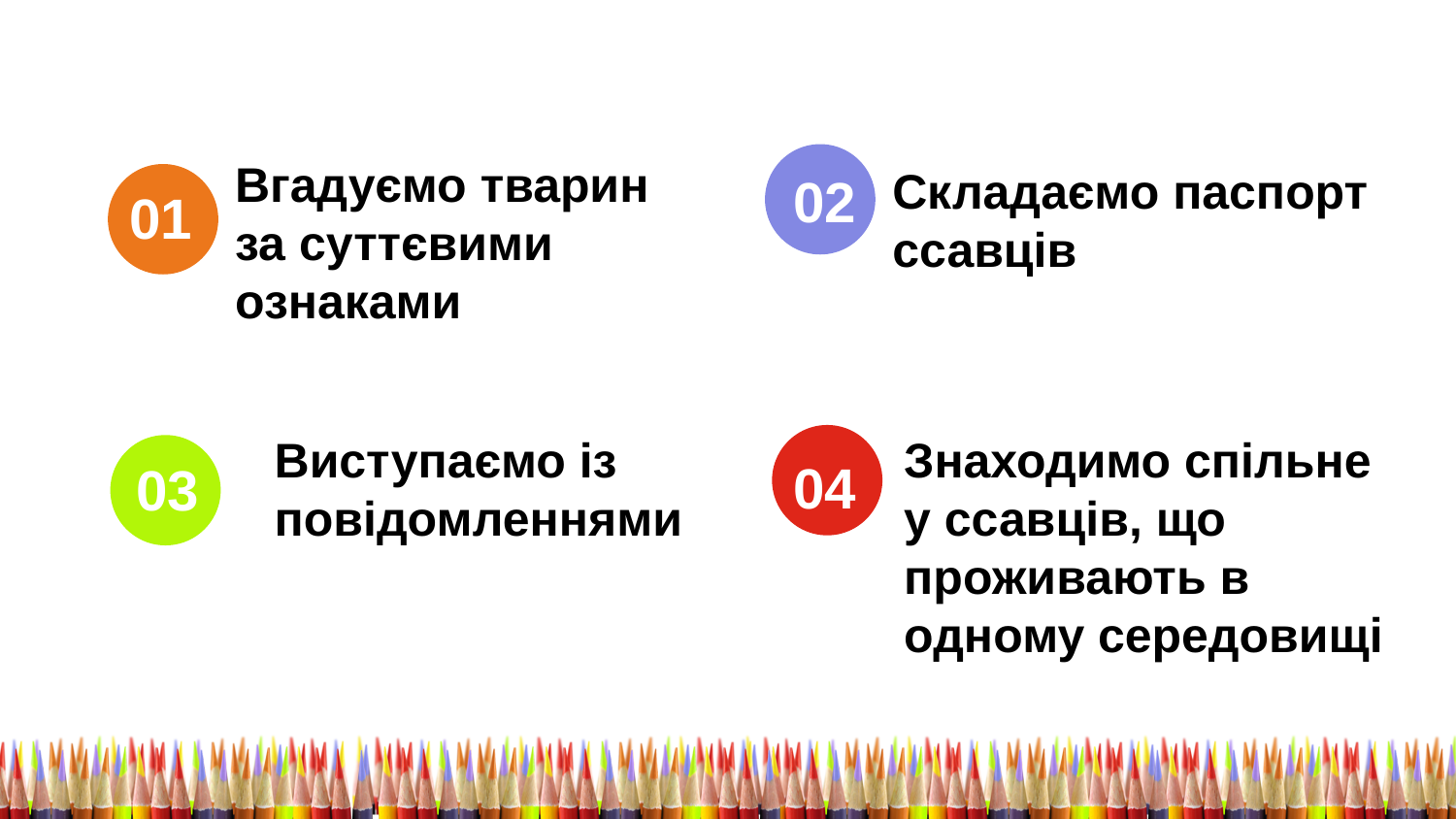

Вгадуємо тварин
за суттєвими
ознаками
Складаємо паспорт
ссавців

02
01
Виступаємо із повідомленнями
Знаходимо спільне у ссавців, що
проживають в одному середовищі

04
03